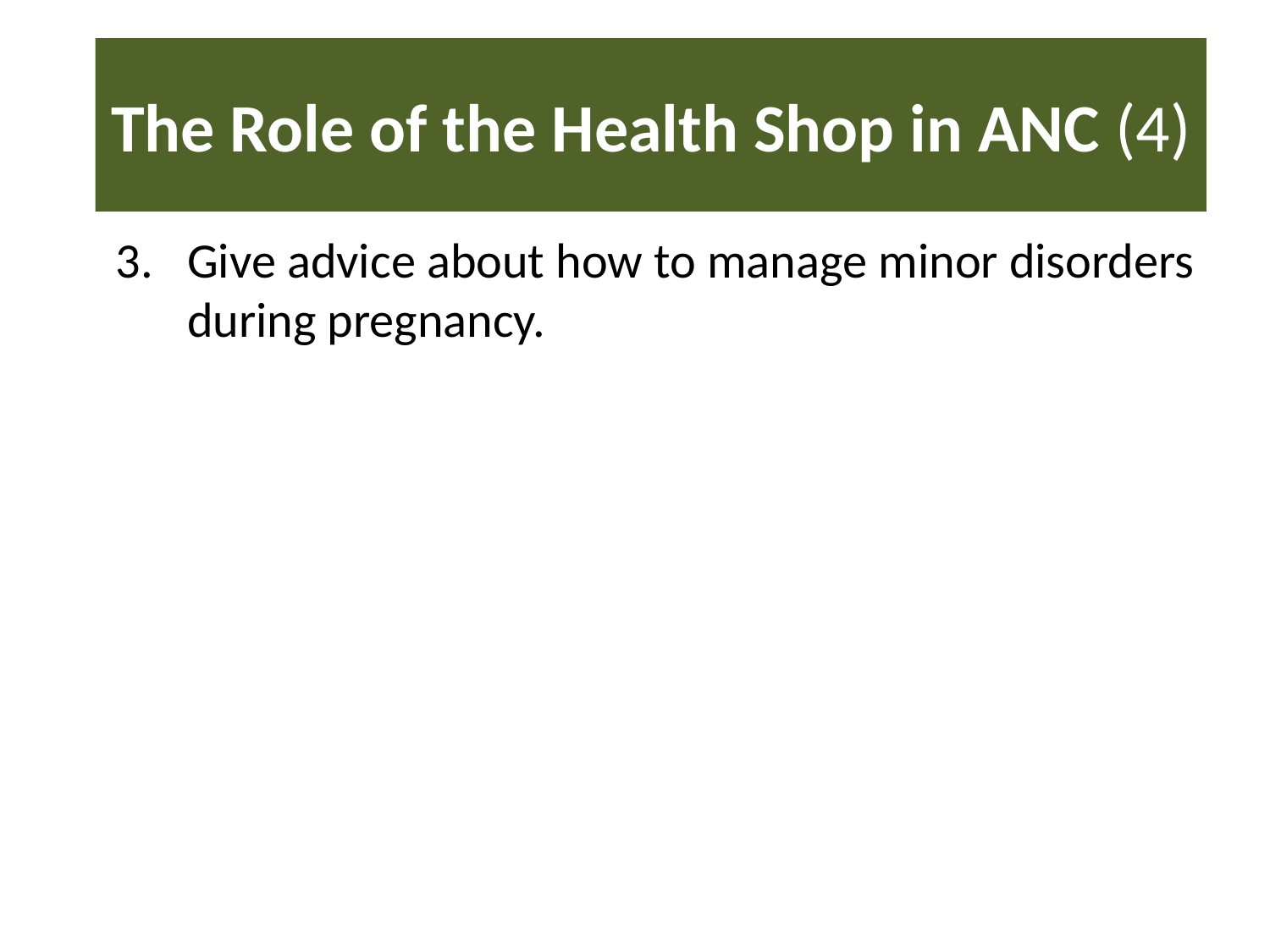

# The Role of the Health Shop in ANC (4)
Give advice about how to manage minor disorders during pregnancy.